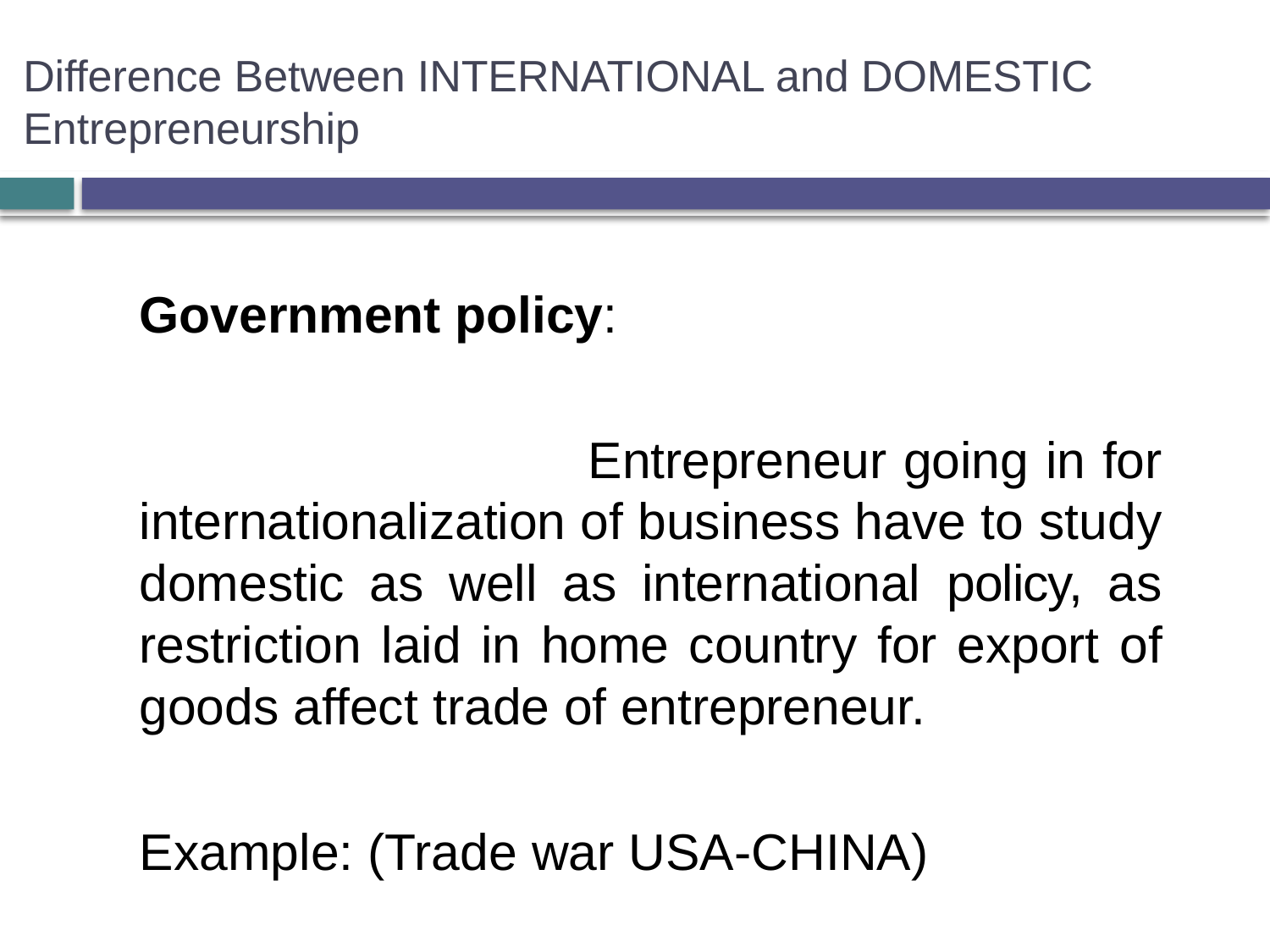

# Difference Between INTERNATIONAL and DOMESTIC Entrepreneurship
Government policy:

                           Entrepreneur going in for internationalization of business have to study domestic as well as international policy, as restriction laid in home country for export of goods affect trade of entrepreneur.

Example: (Trade war USA-CHINA)